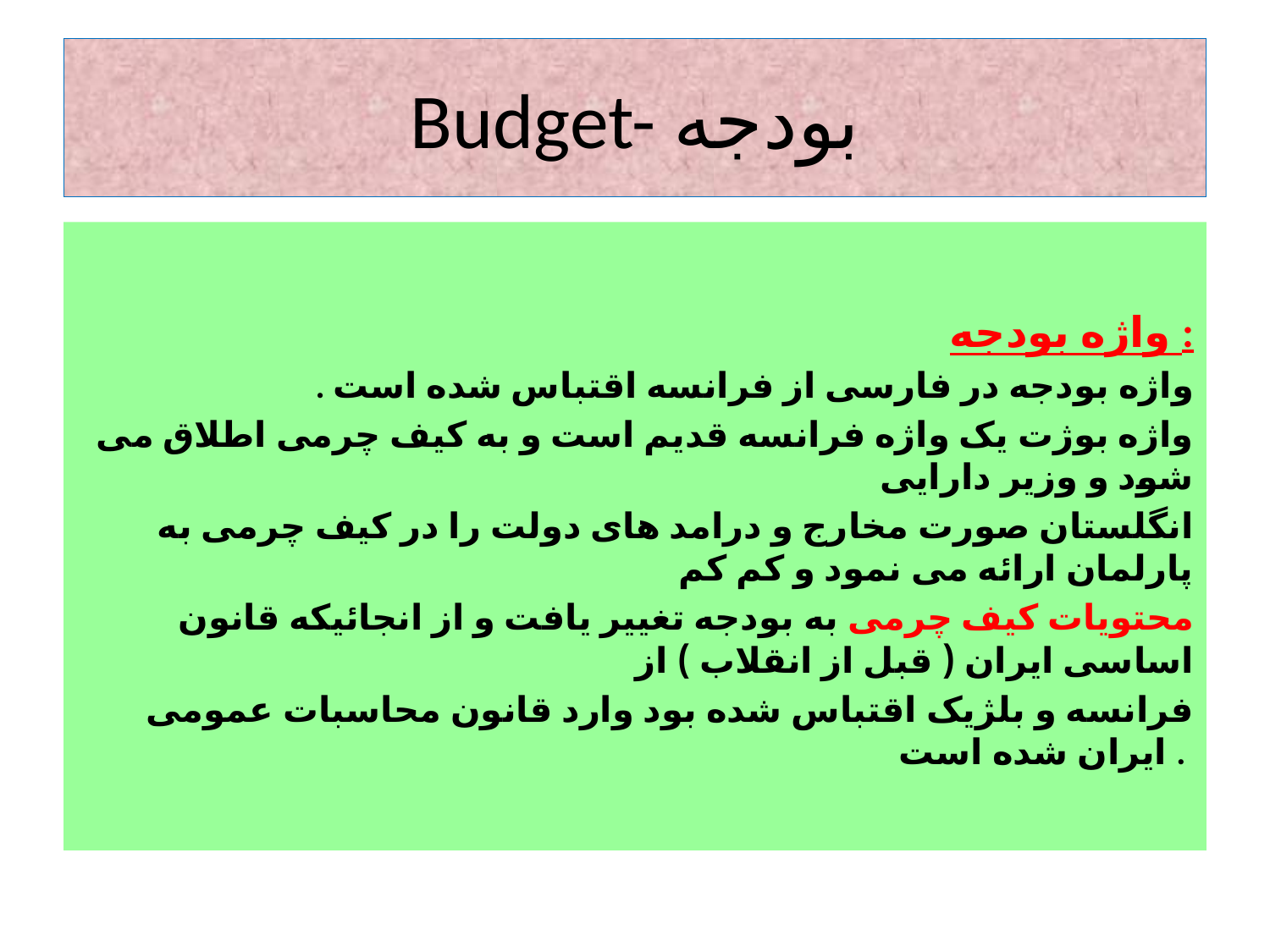

# Budget- بودجه

واژه بودجه :
 . واژه بودجه در فارسی از فرانسه اقتباس شده است
واژه بوژت یک واژه فرانسه قدیم است و به کیف چرمی اطلاق می شود و وزیر دارایی
 انگلستان صورت مخارج و درامد های دولت را در کیف چرمی به پارلمان ارائه می نمود و کم کم
 محتویات کیف چرمی به بودجه تغییر یافت و از انجائیکه قانون اساسی ایران ( قبل از انقلاب ) از
 فرانسه و بلژیک اقتباس شده بود وارد قانون محاسبات عمومی ایران شده است .